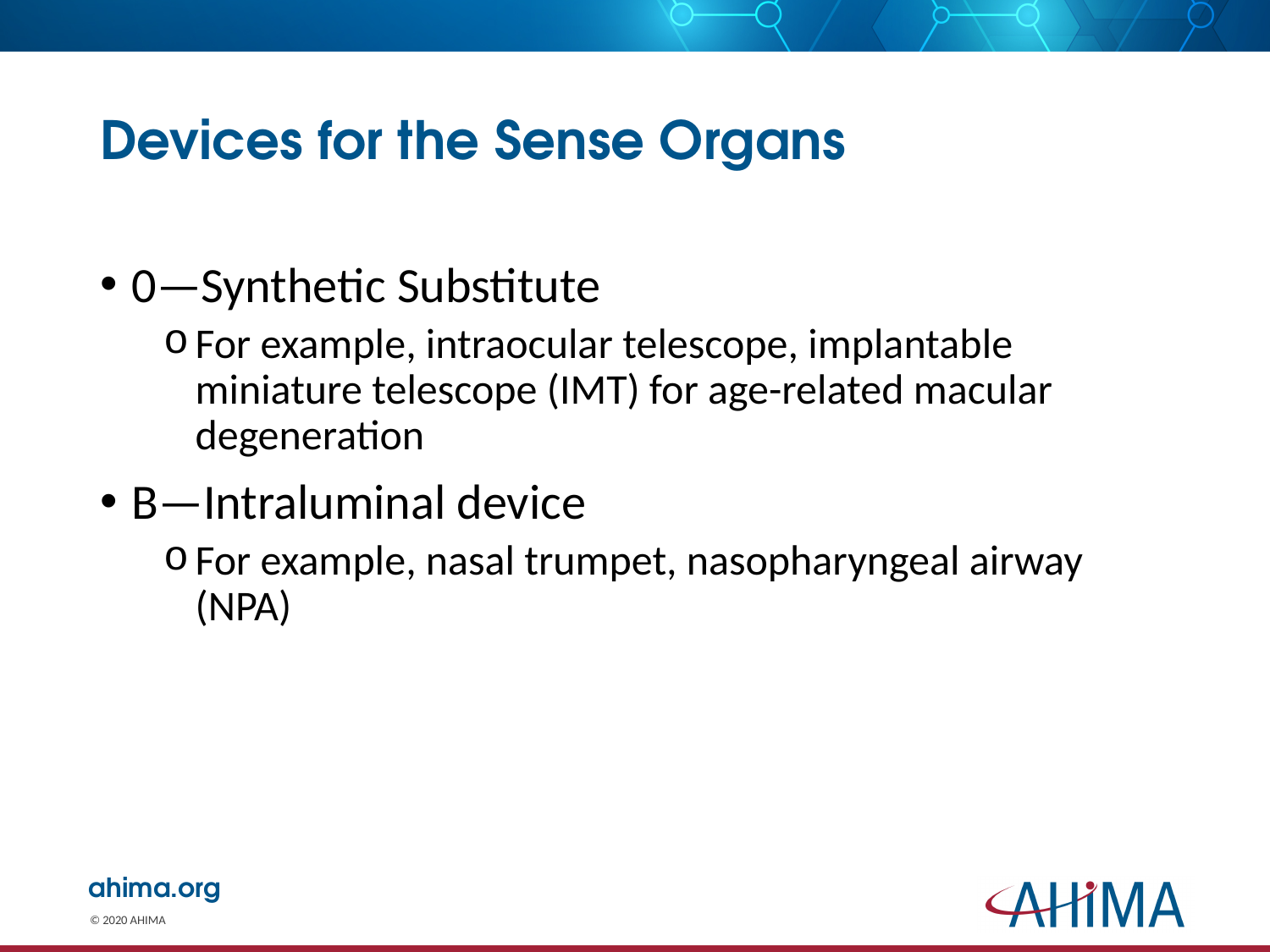

# Devices for the Sense Organs
0—Synthetic Substitute
For example, intraocular telescope, implantable miniature telescope (IMT) for age-related macular degeneration
B—Intraluminal device
For example, nasal trumpet, nasopharyngeal airway (NPA)